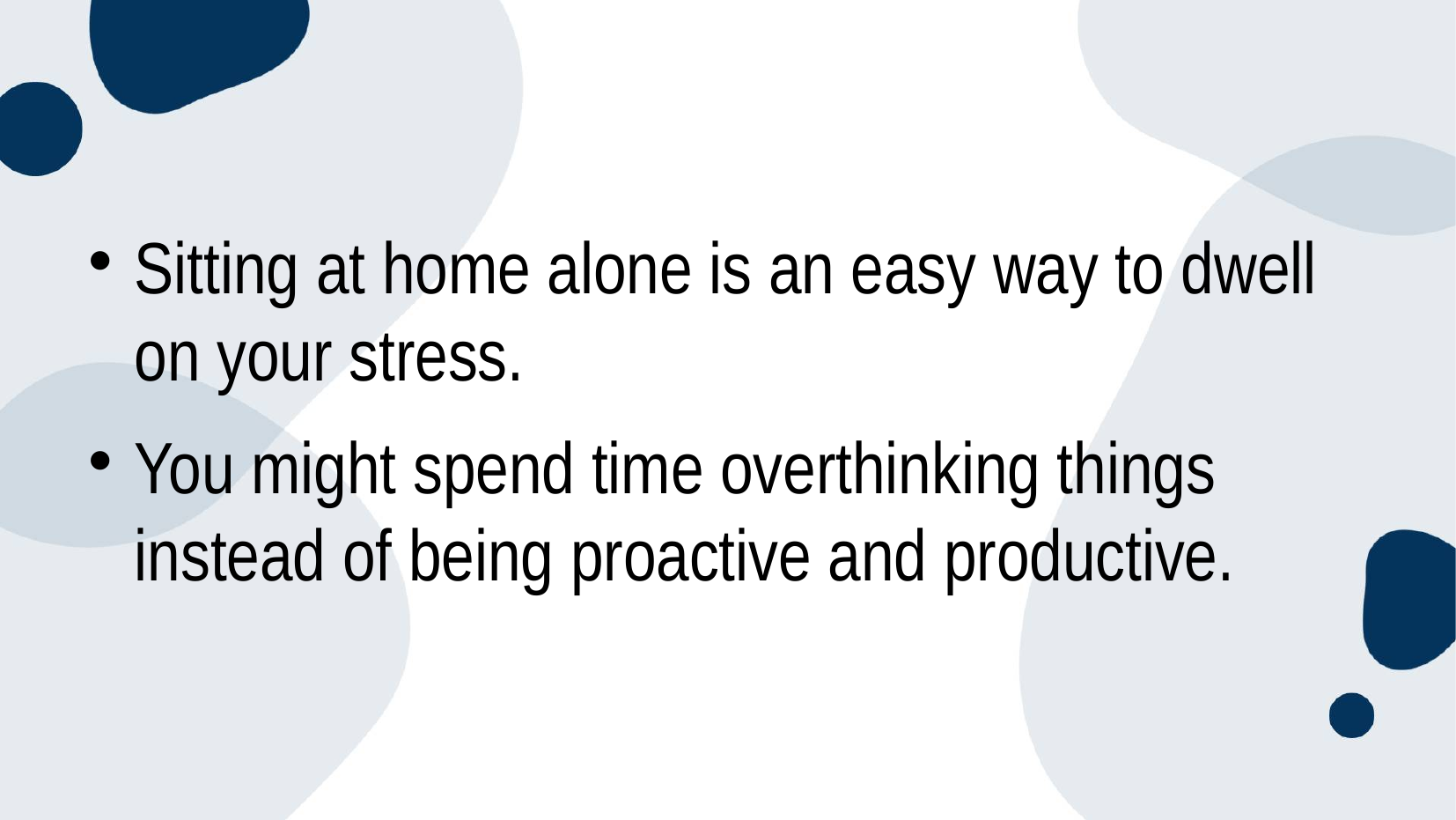

Sitting at home alone is an easy way to dwell on your stress.
You might spend time overthinking things instead of being proactive and productive.